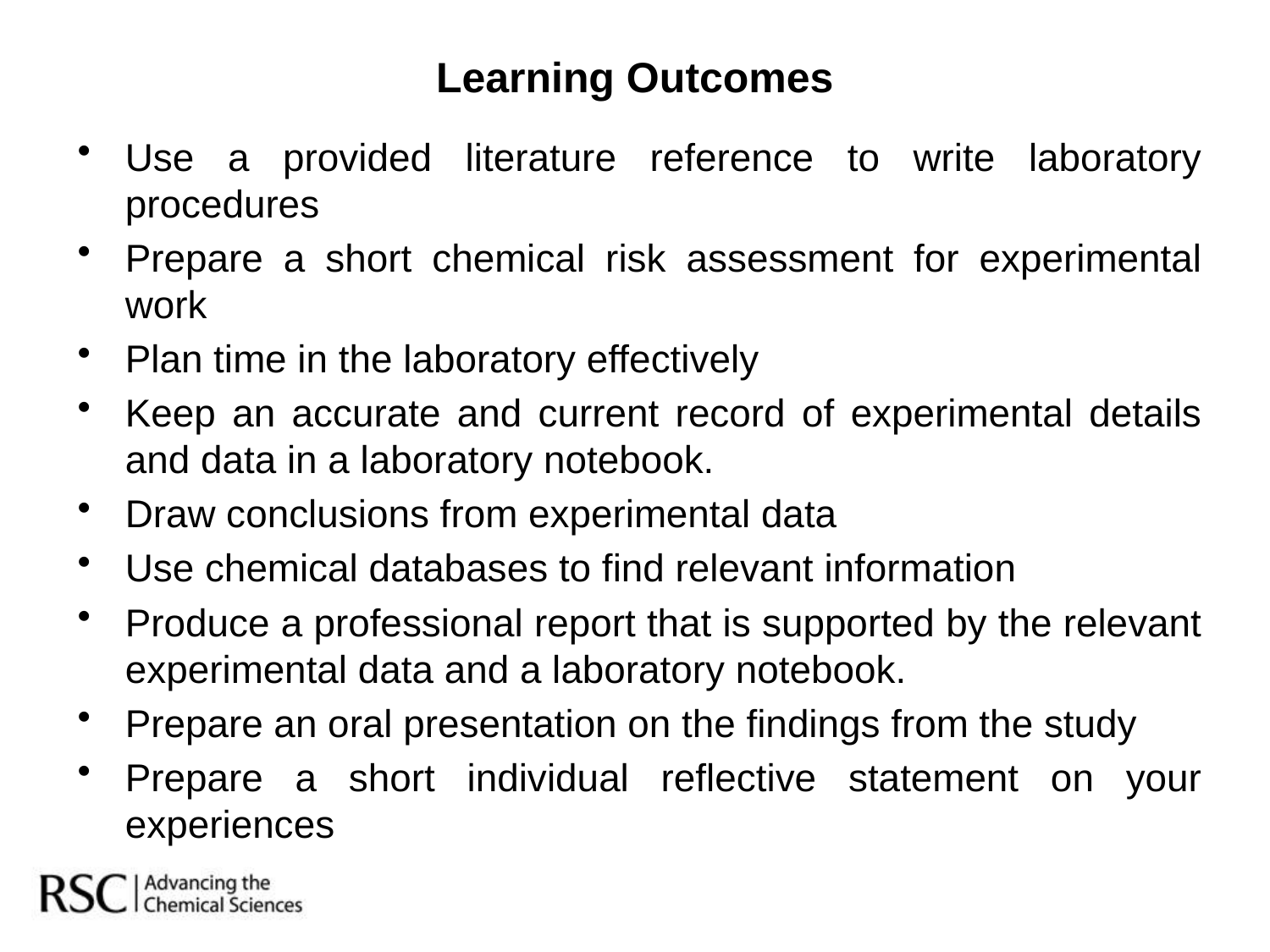

# Learning Outcomes
Use a provided literature reference to write laboratory procedures
Prepare a short chemical risk assessment for experimental work
Plan time in the laboratory effectively
Keep an accurate and current record of experimental details and data in a laboratory notebook.
Draw conclusions from experimental data
Use chemical databases to find relevant information
Produce a professional report that is supported by the relevant experimental data and a laboratory notebook.
Prepare an oral presentation on the findings from the study
Prepare a short individual reflective statement on your experiences